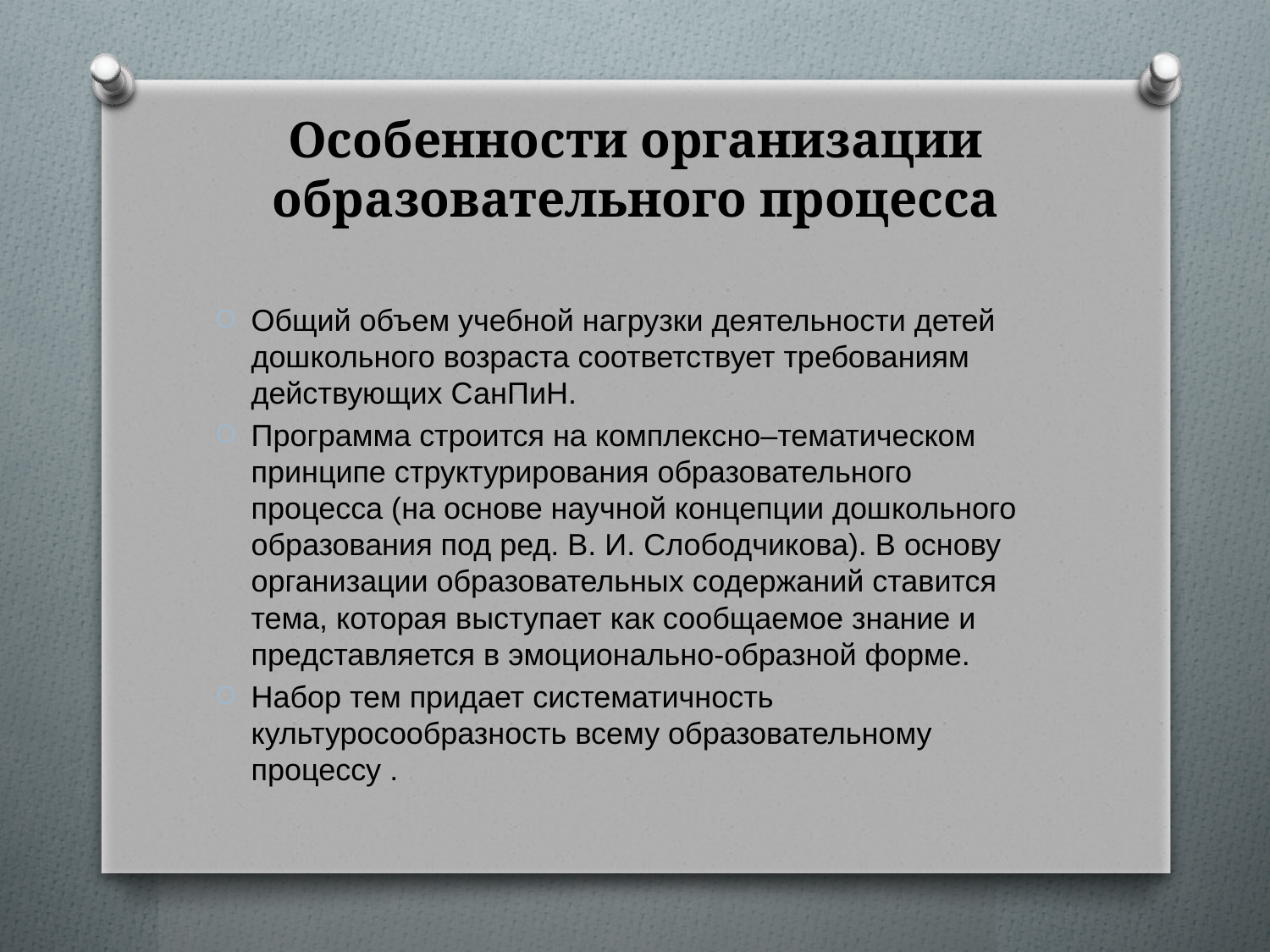

# Особенности организации образовательного процесса
Общий объем учебной нагрузки деятельности детей дошкольного возраста соответствует требованиям действующих СанПиН.
Программа строится на комплексно–тематическом принципе структурирования образовательного процесса (на основе научной концепции дошкольного образования под ред. В. И. Слободчикова). В основу организации образовательных содержаний ставится тема, которая выступает как сообщаемое знание и представляется в эмоционально-образной форме.
Набор тем придает систематичность культуросообразность всему образовательному процессу .